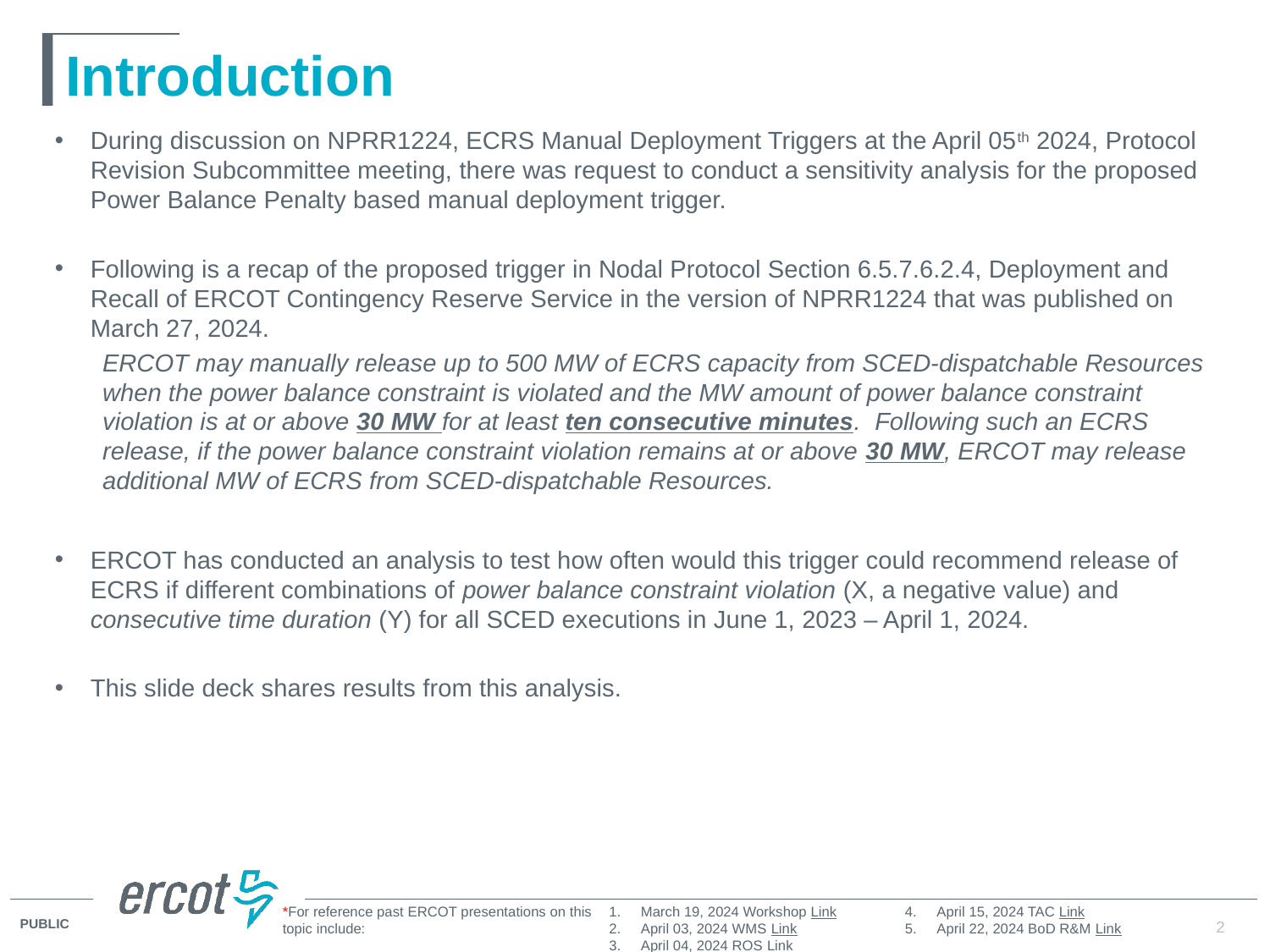

# Introduction
During discussion on NPRR1224, ECRS Manual Deployment Triggers at the April 05th 2024, Protocol Revision Subcommittee meeting, there was request to conduct a sensitivity analysis for the proposed Power Balance Penalty based manual deployment trigger.

Following is a recap of the proposed trigger in Nodal Protocol Section 6.5.7.6.2.4, Deployment and Recall of ERCOT Contingency Reserve Service in the version of NPRR1224 that was published on March 27, 2024.
ERCOT may manually release up to 500 MW of ECRS capacity from SCED-dispatchable Resources when the power balance constraint is violated and the MW amount of power balance constraint violation is at or above 30 MW for at least ten consecutive minutes.  Following such an ECRS release, if the power balance constraint violation remains at or above 30 MW, ERCOT may release additional MW of ECRS from SCED-dispatchable Resources.

ERCOT has conducted an analysis to test how often would this trigger could recommend release of ECRS if different combinations of power balance constraint violation (X, a negative value) and consecutive time duration (Y) for all SCED executions in June 1, 2023 – April 1, 2024.

This slide deck shares results from this analysis.
*For reference past ERCOT presentations on this topic include:

March 19, 2024 Workshop Link
April 03, 2024 WMS Link
April 04, 2024 ROS Link
April 15, 2024 TAC Link
April 22, 2024 BoD R&M Link
2